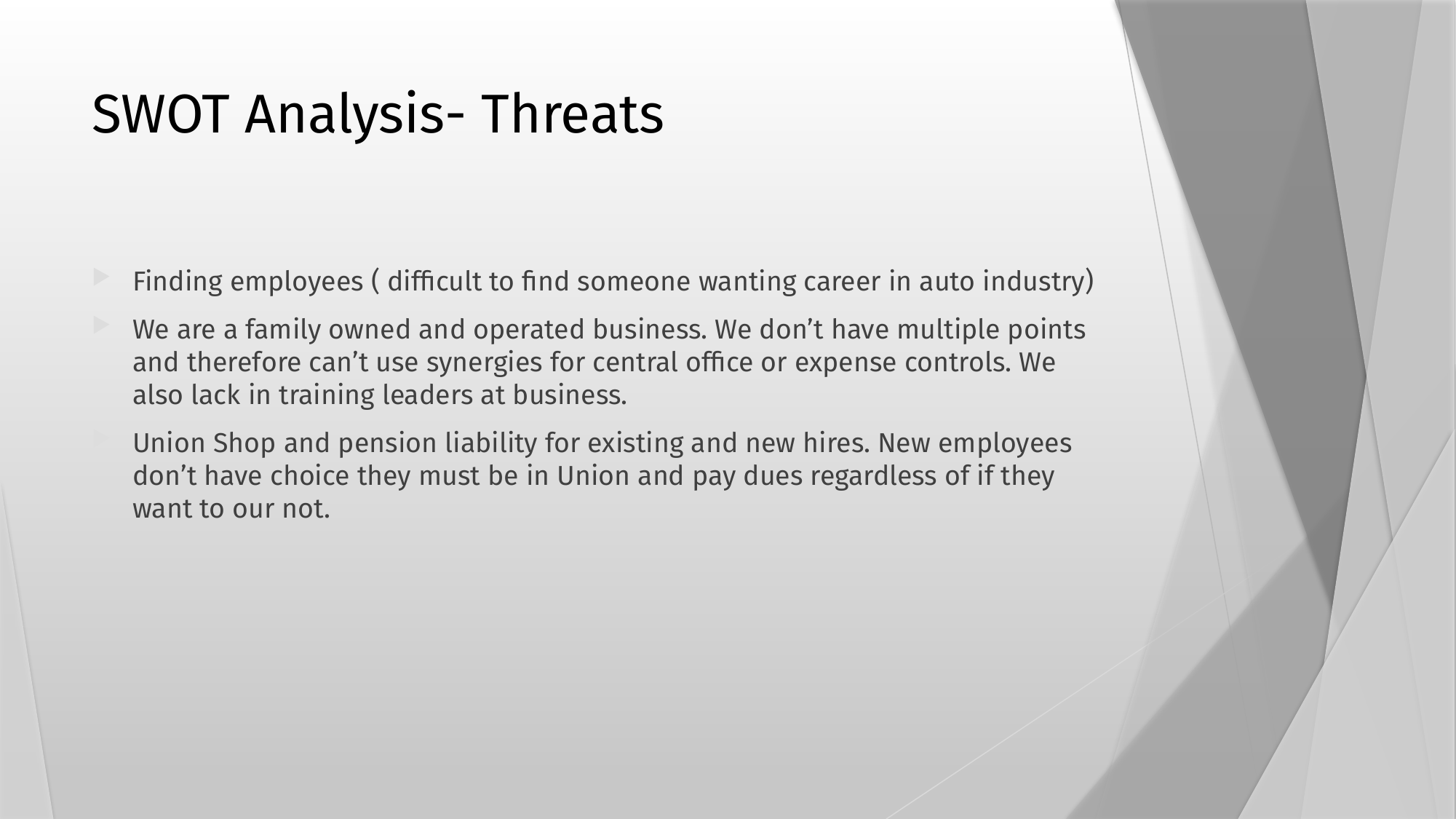

# SWOT Analysis- Threats
Finding employees ( difficult to find someone wanting career in auto industry)
We are a family owned and operated business. We don’t have multiple points and therefore can’t use synergies for central office or expense controls. We also lack in training leaders at business.
Union Shop and pension liability for existing and new hires. New employees don’t have choice they must be in Union and pay dues regardless of if they want to our not.